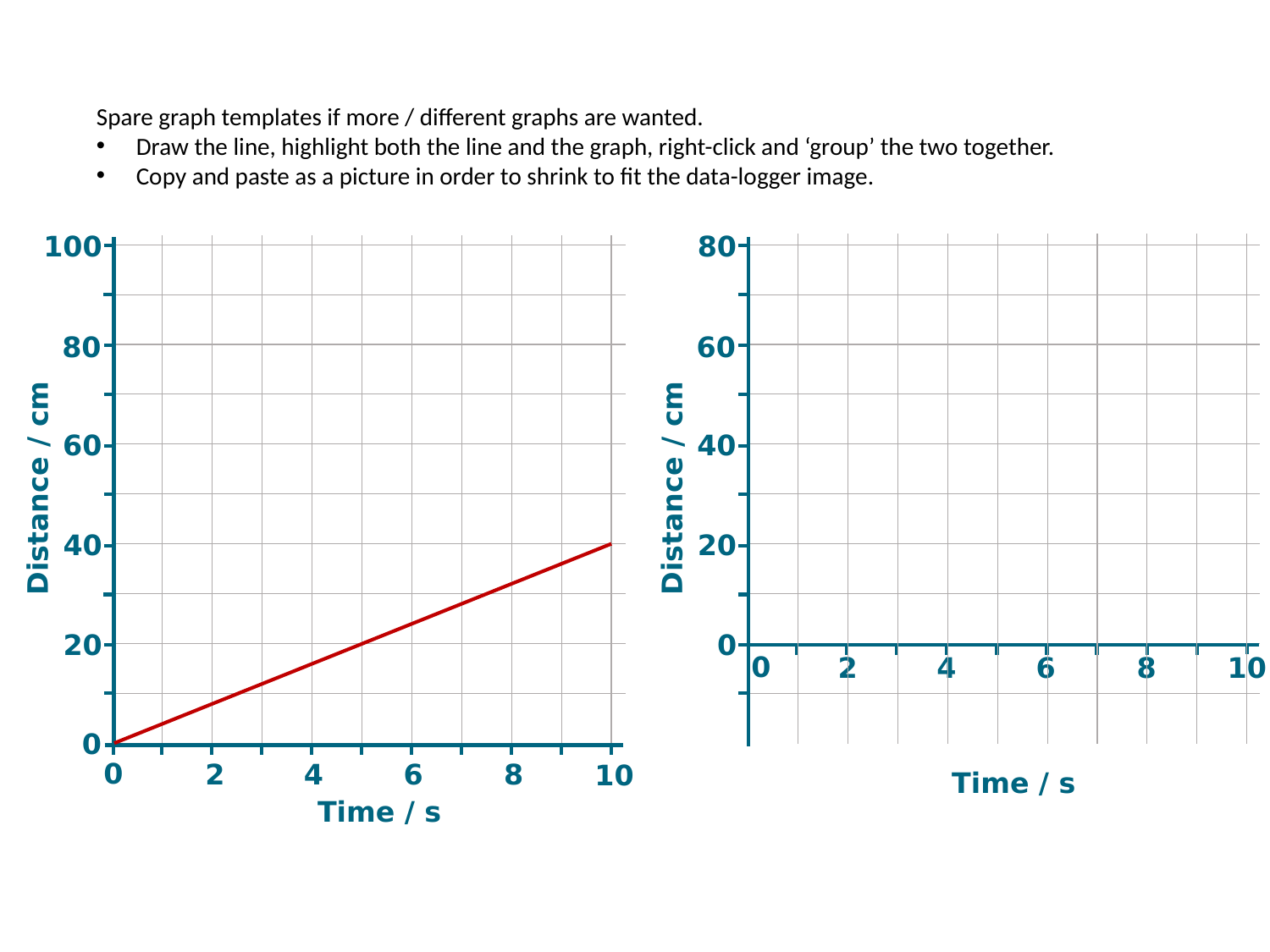

Spare graph templates if more / different graphs are wanted.
Draw the line, highlight both the line and the graph, right-click and ‘group’ the two together.
Copy and paste as a picture in order to shrink to fit the data-logger image.
100
Distance / cm
0
2
4
6
8
Time / s
20
80
60
40
10
0
80
Distance / cm
0
2
4
6
8
Time / s
0
60
40
20
10